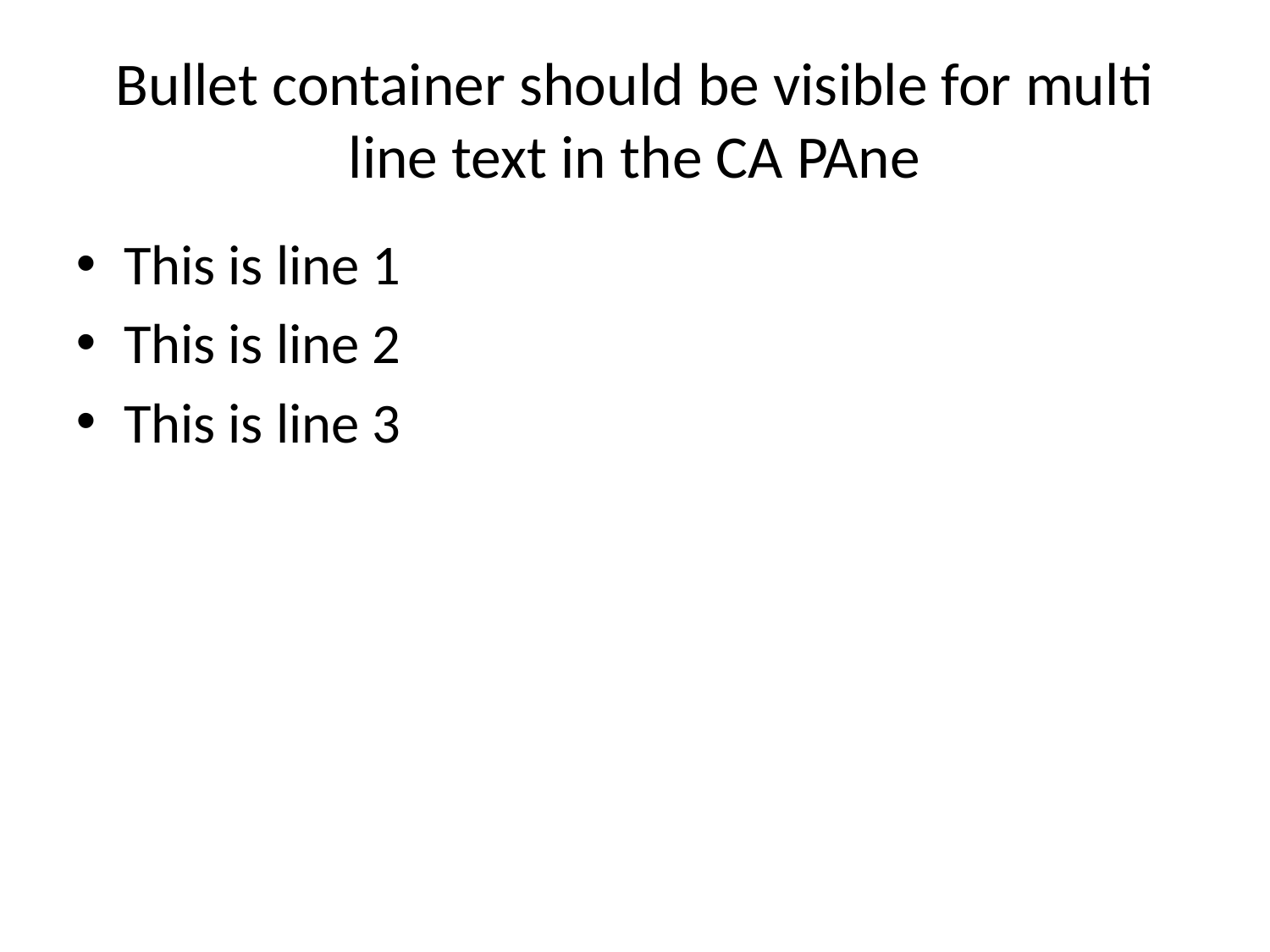

# Bullet container should be visible for multi line text in the CA PAne
This is line 1
This is line 2
This is line 3